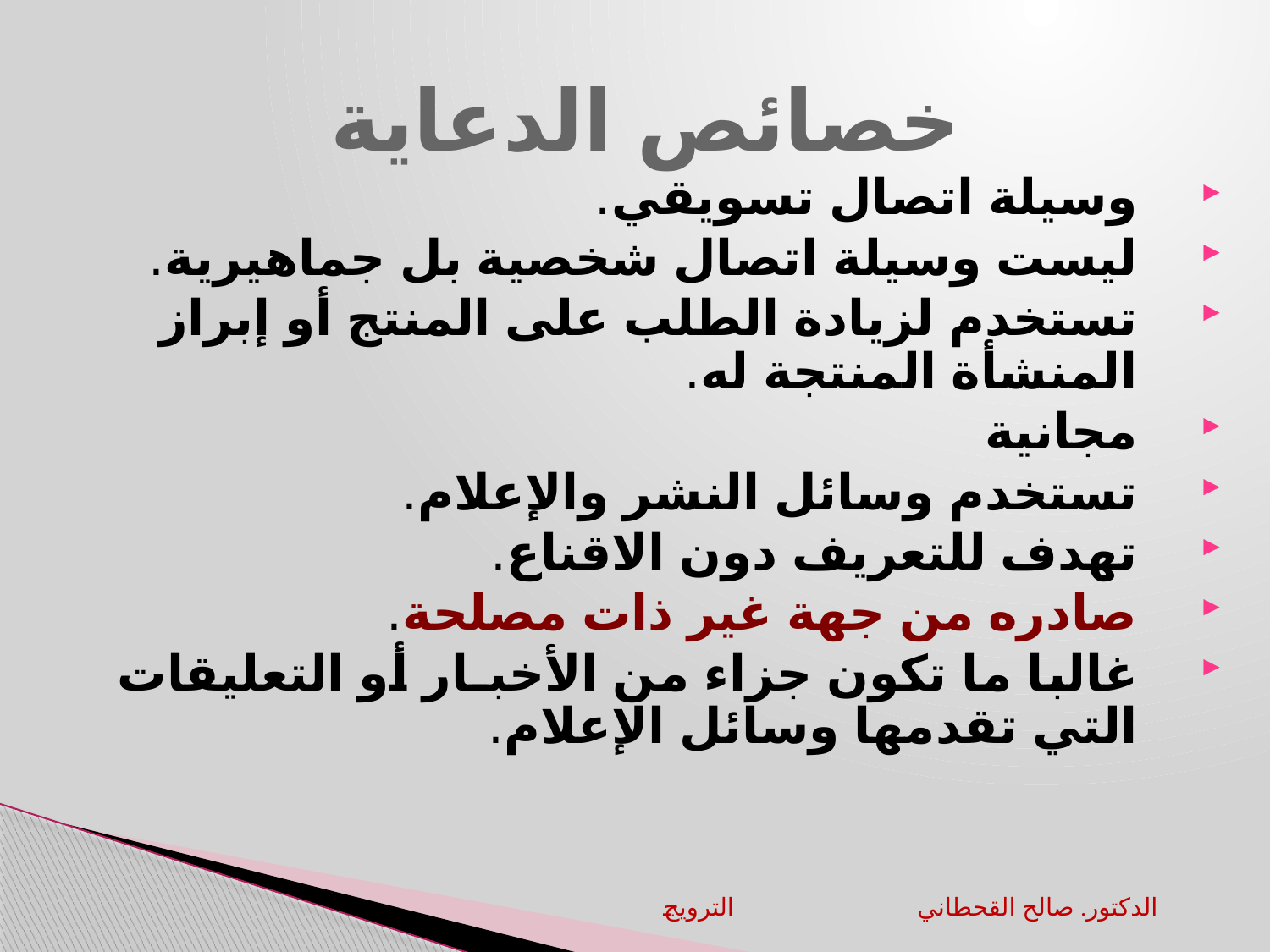

# خصائص الدعاية
وسيلة اتصال تسويقي.
ليست وسيلة اتصال شخصية بل جماهيرية.
تستخدم لزيادة الطلب على المنتج أو إبراز المنشأة المنتجة له.
مجانية
تستخدم وسائل النشر والإعلام.
تهدف للتعريف دون الاقناع.
صادره من جهة غير ذات مصلحة.
غالبا ما تكون جزاء من الأخبـار أو التعليقات التي تقدمها وسائل الإعلام.

الترويج		الدكتور. صالح القحطاني